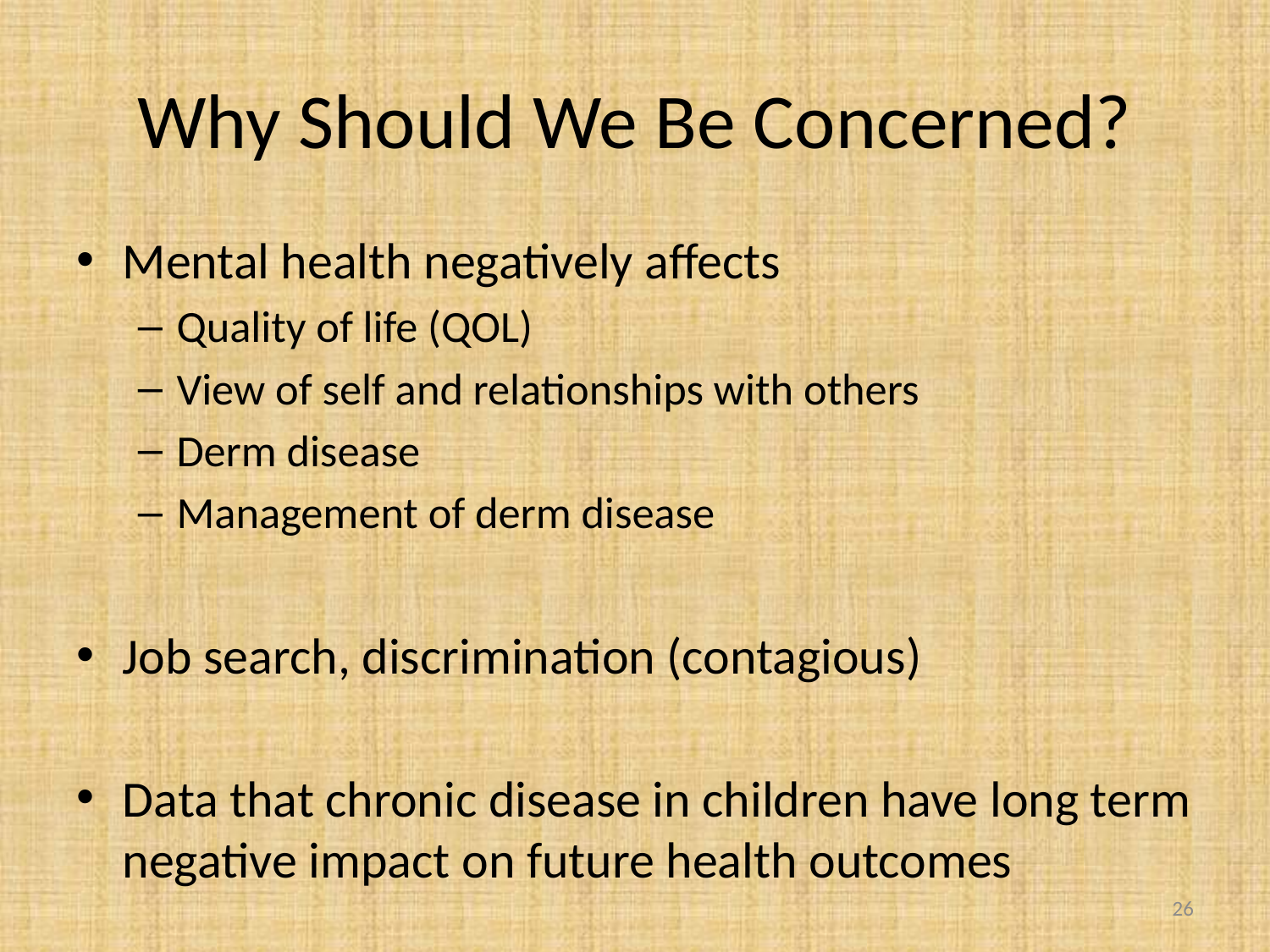

# Why Should We Be Concerned?
Mental health negatively affects
Quality of life (QOL)
View of self and relationships with others
Derm disease
Management of derm disease

Job search, discrimination (contagious)

Data that chronic disease in children have long term negative impact on future health outcomes

26